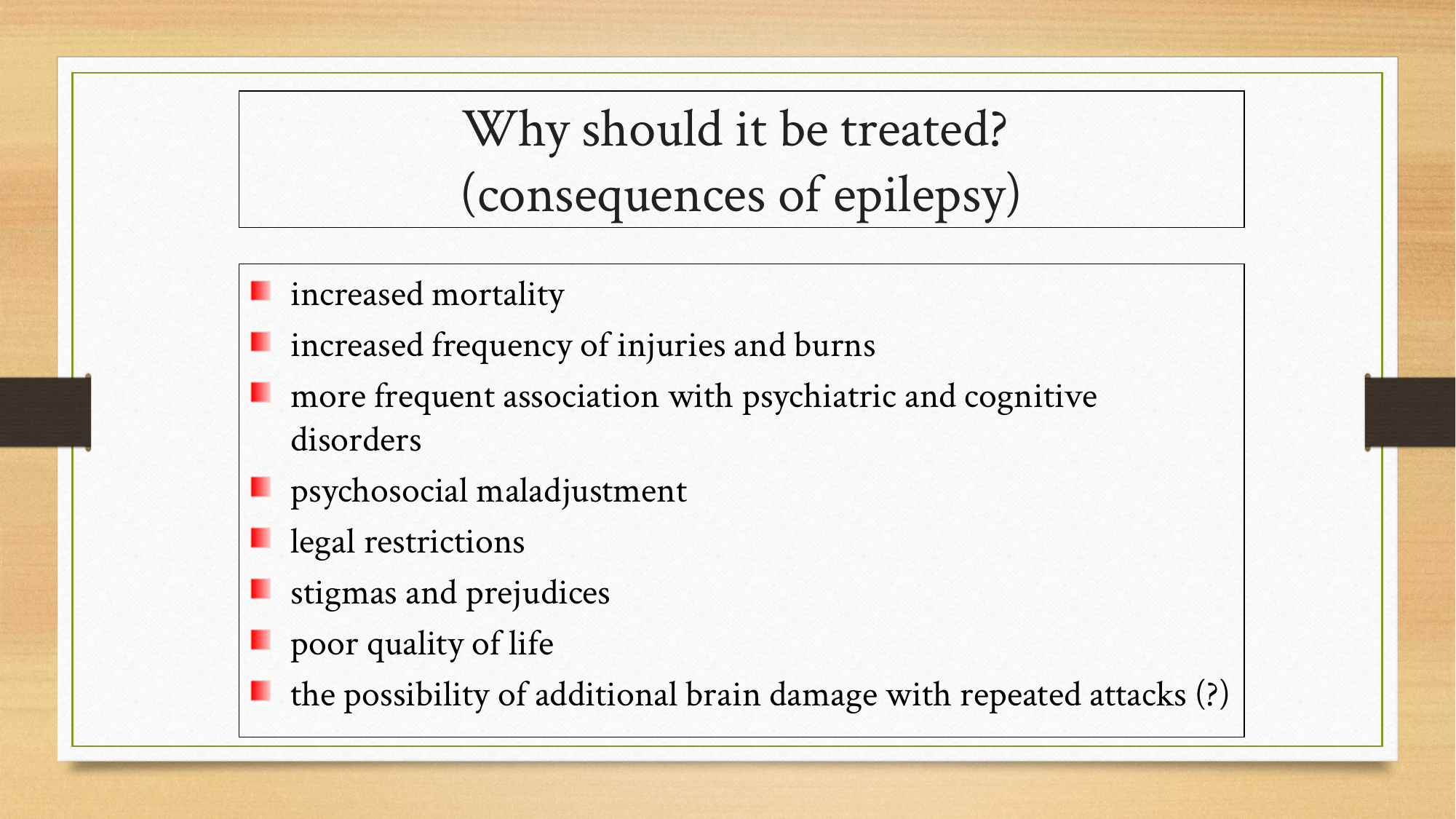

Why should it be treated?
(consequences of epilepsy)
increased mortality
increased frequency of injuries and burns
more frequent association with psychiatric and cognitive disorders
psychosocial maladjustment
legal restrictions
stigmas and prejudices
poor quality of life
the possibility of additional brain damage with repeated attacks (?)